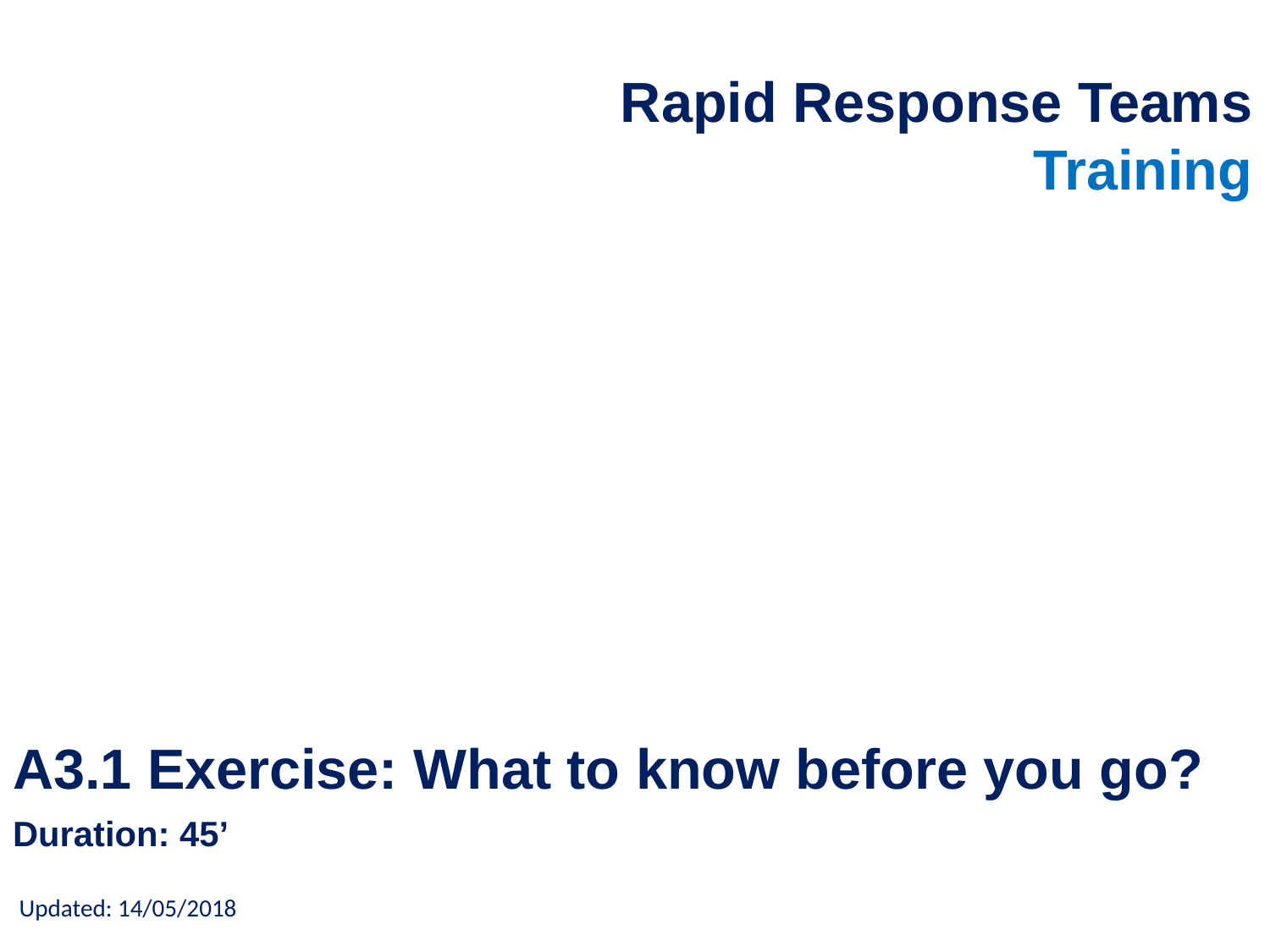

# Rapid Response Teams Training
A3.1 Exercise: What to know before you go?
Duration: 45’
Updated: 14/05/2018